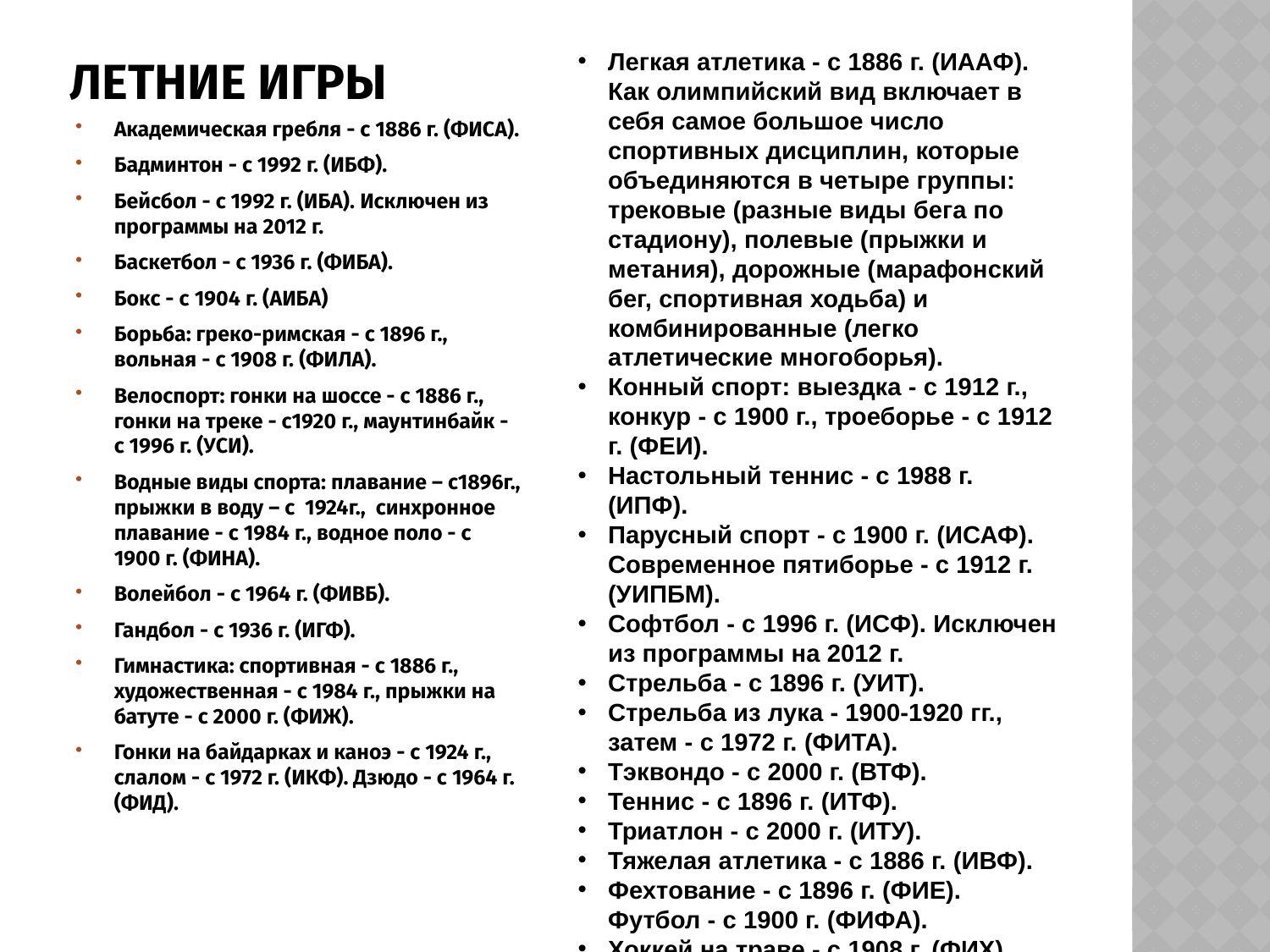

Легкая атлетика - с 1886 г. (ИААФ). Как олимпийский вид включает в себя самое большое число спортивных дисциплин, которые объединяются в четыре группы: трековые (разные виды бега по стадиону), полевые (прыжки и метания), дорожные (ма­рафонский бег, спортивная ходьба) и комбинированные (легко­атлетические многоборья).
Конный спорт: выездка - с 1912 г., конкур - с 1900 г., троеборье - с 1912 г. (ФЕИ).
Настольный теннис - с 1988 г. (ИПФ).
Парусный спорт - с 1900 г. (ИСАФ). Современное пятиборье - с 1912 г. (УИПБМ).
Софтбол - с 1996 г. (ИСФ). Исключен из программы на 2012 г.
Стрельба - с 1896 г. (УИТ).
Стрельба из лука - 1900-1920 гг., затем - с 1972 г. (ФИТА).
Тэквондо - с 2000 г. (ВТФ).
Теннис - с 1896 г. (ИТФ).
Триатлон - с 2000 г. (ИТУ).
Тяжелая атлетика - с 1886 г. (ИВФ).
Фехтование - с 1896 г. (ФИЕ). Футбол - с 1900 г. (ФИФА).
Хоккей на траве - с 1908 г. (ФИХ).
# Летние игры
Академическая гребля - с 1886 г. (ФИСА).
Бадминтон - с 1992 г. (ИБФ).
Бейсбол - с 1992 г. (ИБА). Исключен из программы на 2012 г.
Баскетбол - с 1936 г. (ФИБА).
Бокс - с 1904 г. (АИБА)
Борьба: греко-римская - с 1896 г., вольная - с 1908 г. (ФИЛА).
Велоспорт: гонки на шоссе - с 1886 г., гонки на треке - с1920 г., маунтинбайк - с 1996 г. (УСИ).
Водные виды спорта: плавание – с1896г., прыжки в воду – с  1924г.,  синхронное плавание - с 1984 г., водное поло - с 1900 г. (ФИНА).
Волейбол - с 1964 г. (ФИВБ).
Гандбол - с 1936 г. (ИГФ).
Гимнастика: спортивная - с 1886 г., художественная - с 1984 г., прыжки на батуте - с 2000 г. (ФИЖ).
Гонки на байдарках и каноэ - с 1924 г., слалом - с 1972 г. (ИКФ). Дзюдо - с 1964 г. (ФИД).